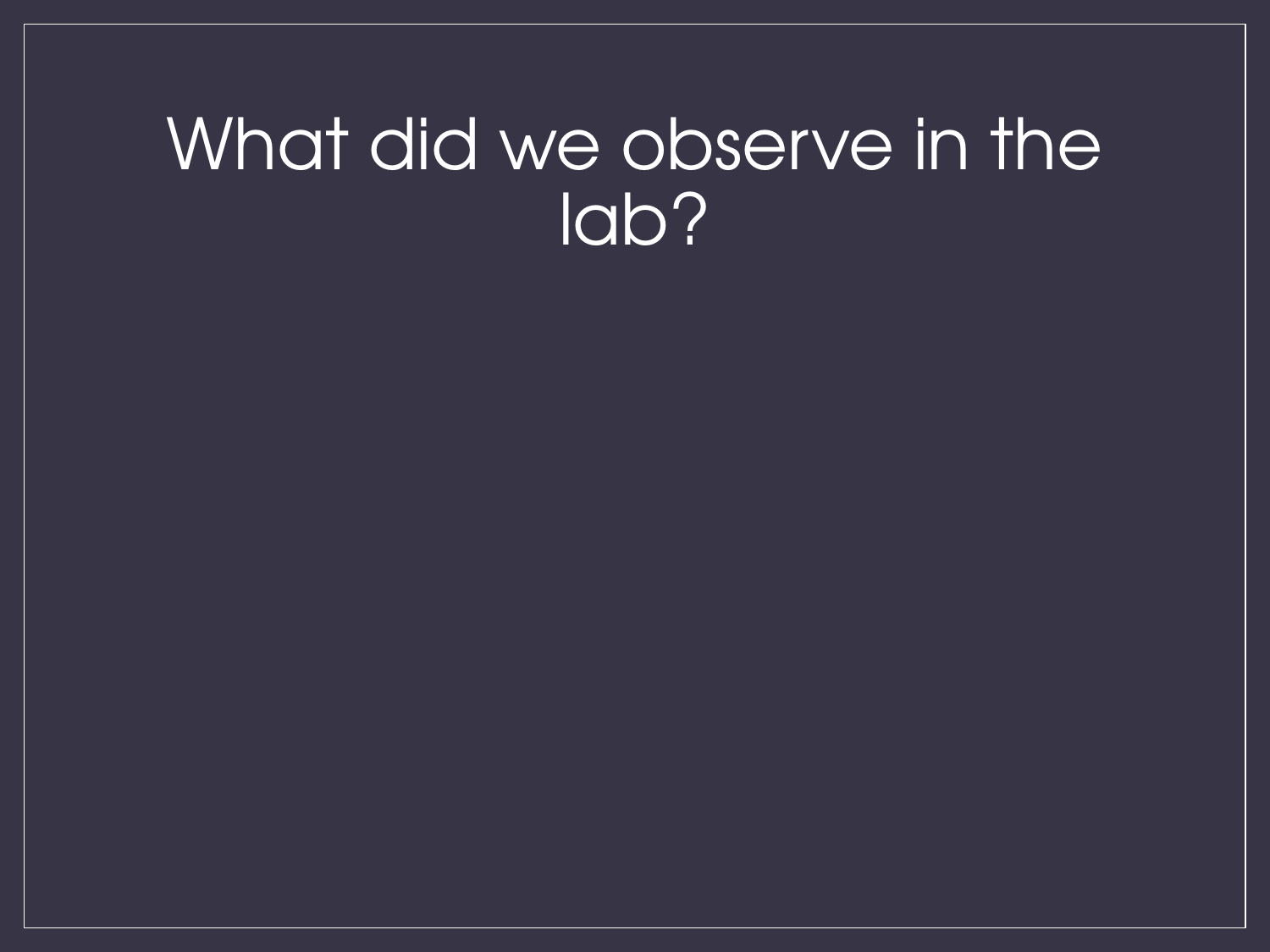

# What did we observe in the lab?